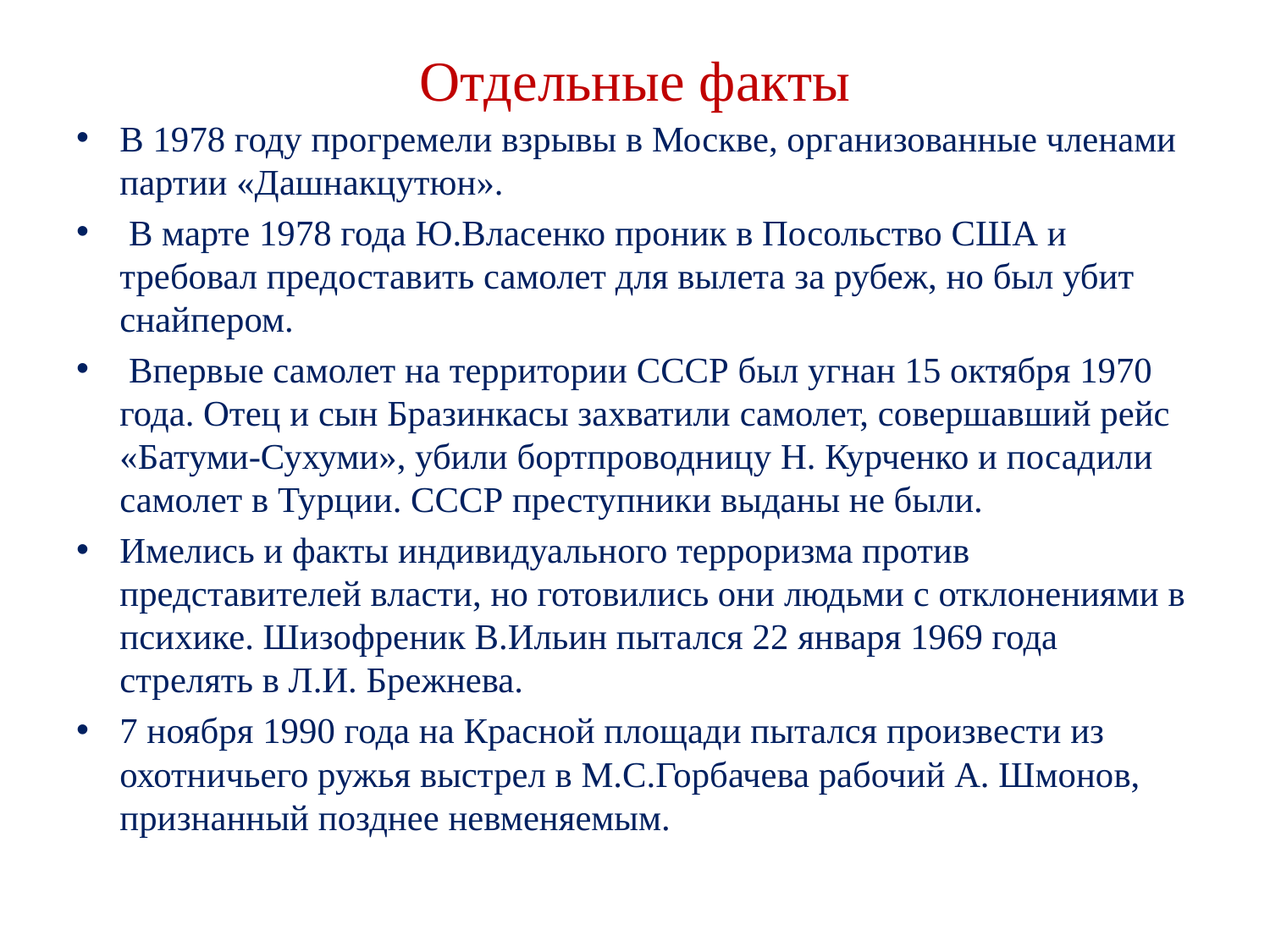

# Отдельные факты
В 1978 году прогремели взрывы в Москве, организованные членами партии «Дашнакцутюн».
 В марте 1978 года Ю.Власенко проник в Посольство США и требовал предоставить самолет для вылета за рубеж, но был убит снайпером.
 Впервые самолет на территории СССР был угнан 15 октября 1970 года. Отец и сын Бразинкасы захватили самолет, совершавший рейс «Батуми-Сухуми», убили бортпроводницу Н. Курченко и посадили самолет в Турции. СССР преступники выданы не были.
Имелись и факты индивидуального терроризма против представителей власти, но готовились они людьми с отклонениями в психике. Шизофреник В.Ильин пытался 22 января 1969 года стрелять в Л.И. Брежнева.
7 ноября 1990 года на Красной площади пытался произвести из охотничьего ружья выстрел в М.С.Горбачева рабочий А. Шмонов, признанный позднее невменяемым.